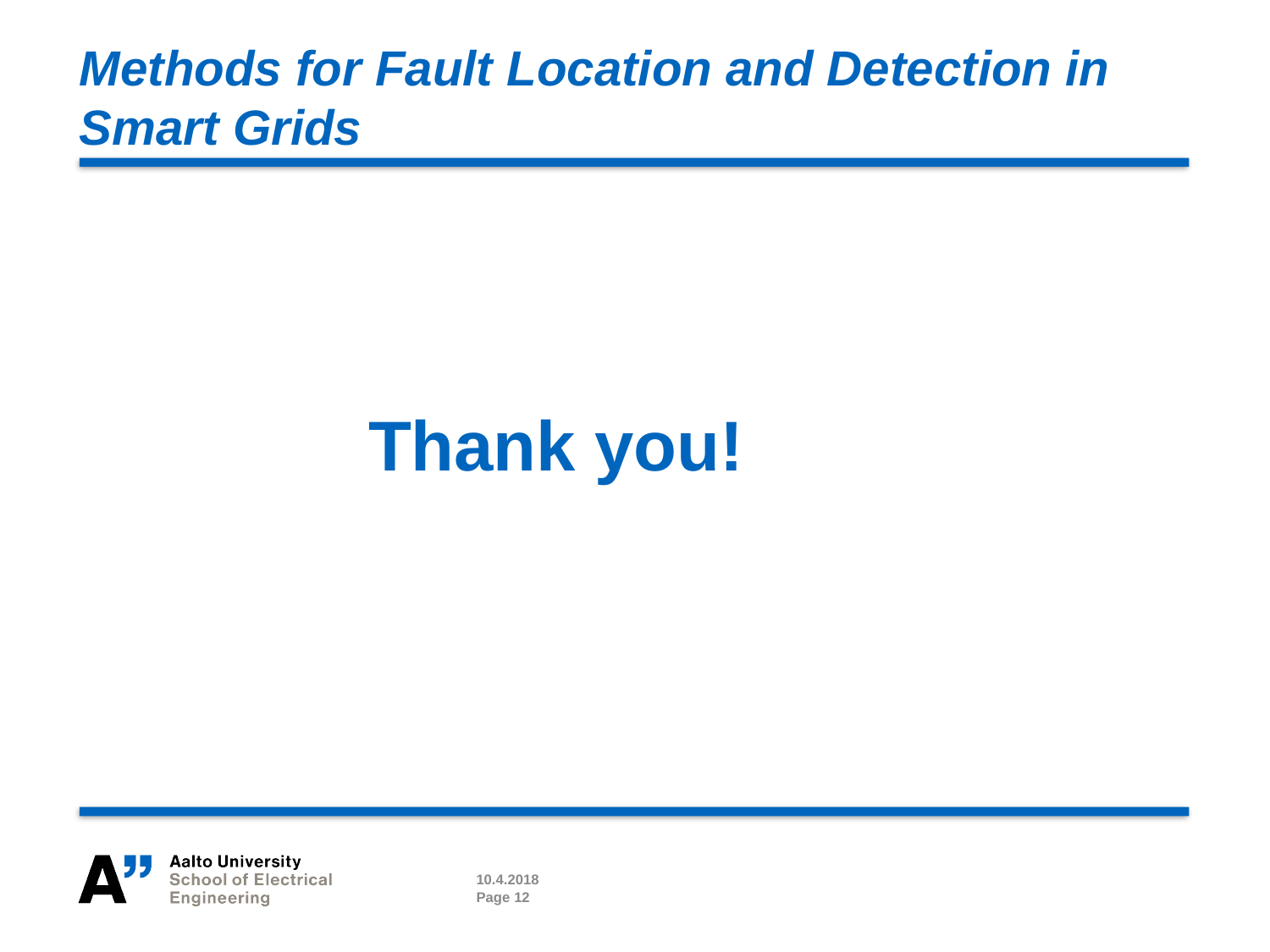

Methods for Fault Location and Detection in Smart Grids
# Thank you!

10.4.2018
Page 12